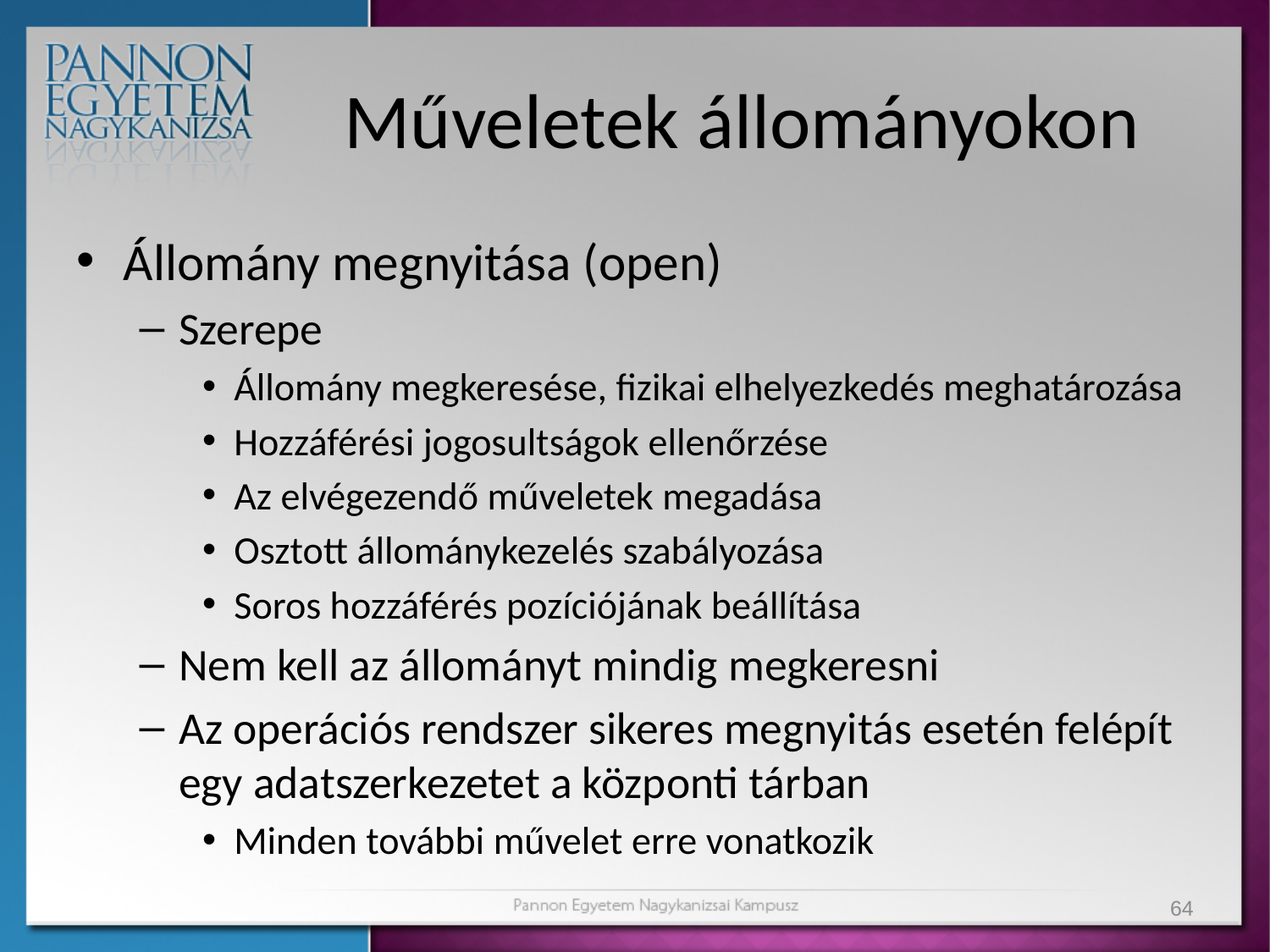

# Műveletek állományokon
Állomány megnyitása (open)
Szerepe
Állomány megkeresése, fizikai elhelyezkedés meghatározása
Hozzáférési jogosultságok ellenőrzése
Az elvégezendő műveletek megadása
Osztott állománykezelés szabályozása
Soros hozzáférés pozíciójának beállítása
Nem kell az állományt mindig megkeresni
Az operációs rendszer sikeres megnyitás esetén felépít egy adatszerkezetet a központi tárban
Minden további művelet erre vonatkozik
64